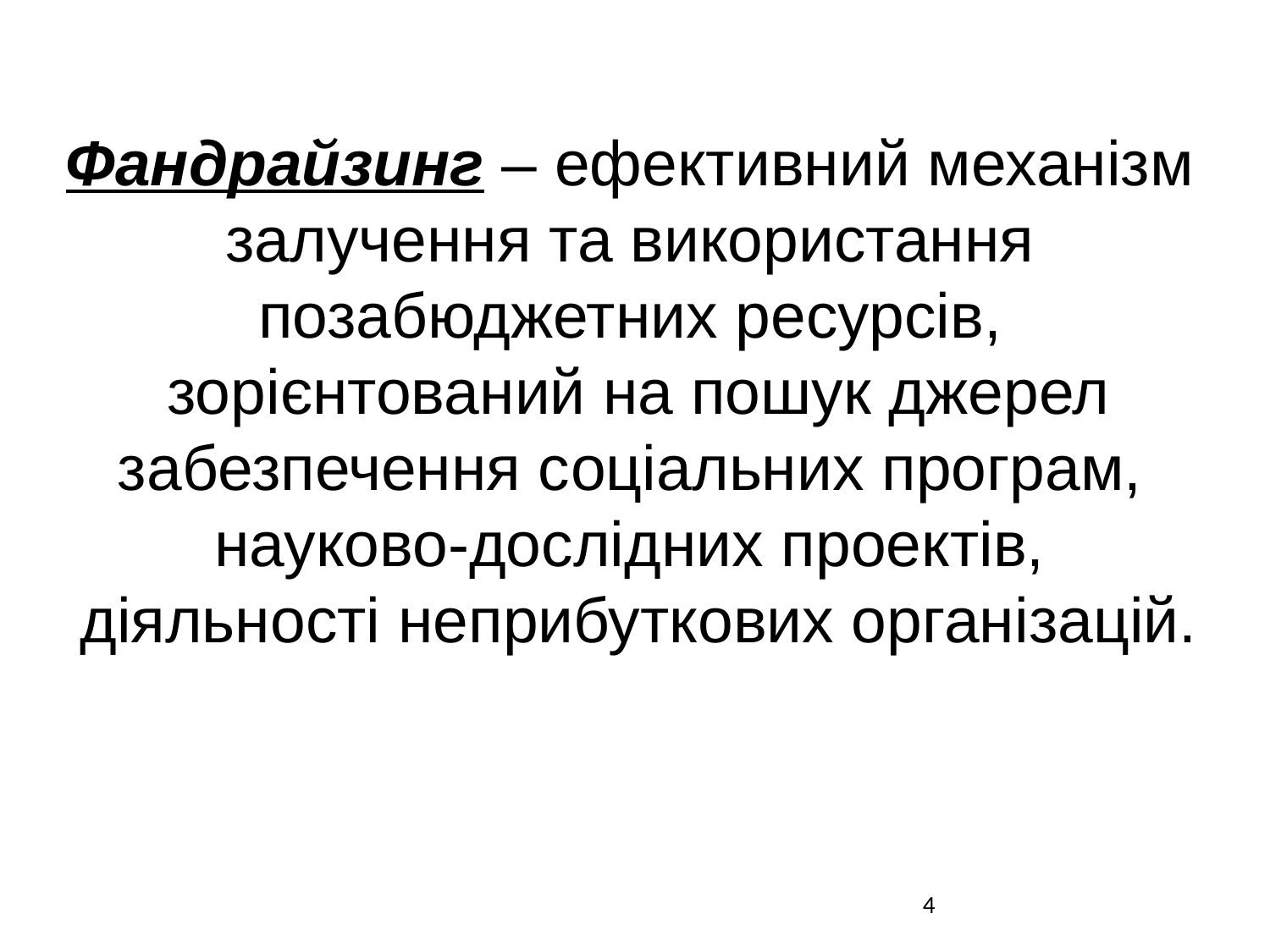

Фандрайзинг – ефективний механізм залучення та використання позабюджетних ресурсів,
 зорієнтований на пошук джерел забезпечення соціальних програм, науково-дослідних проектів,
 діяльності неприбуткових організацій.
4